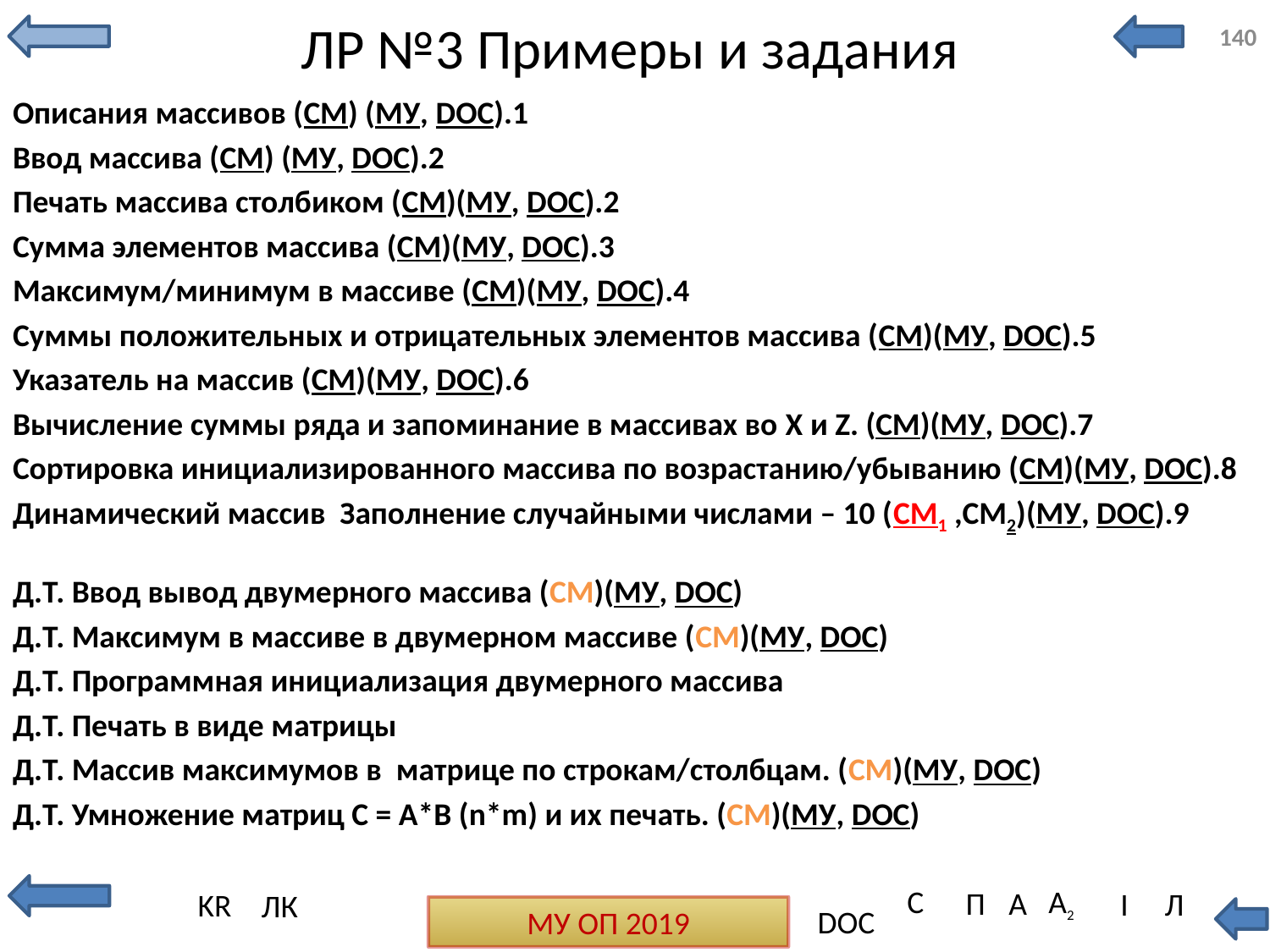

# ЛР №3 Примеры и задания
140
Описания массивов (СМ) (МУ, DOC).1
Ввод массива (СМ) (МУ, DOC).2
Печать массива столбиком (СМ)(МУ, DOC).2
Сумма элементов массива (СМ)(МУ, DOC).3
Максимум/минимум в массиве (СМ)(МУ, DOC).4
Суммы положительных и отрицательных элементов массива (СМ)(МУ, DOC).5
Указатель на массив (СМ)(МУ, DOC).6
Вычисление суммы ряда и запоминание в массивах во X и Z. (СМ)(МУ, DOC).7
Сортировка инициализированного массива по возрастанию/убыванию (СМ)(МУ, DOC).8
Динамический массив  Заполнение случайными числами – 10 (СМ1 ,СМ2)(МУ, DOC).9

Д.Т. Ввод вывод двумерного массива (СМ)(МУ, DOC)
Д.Т. Максимум в массиве в двумерном массиве (СМ)(МУ, DOC)
Д.Т. Программная инициализация двумерного массива
Д.Т. Печать в виде матрицы
Д.Т. Массив максимумов в  матрице по строкам/столбцам. (СМ)(МУ, DOC)
Д.Т. Умножение матриц С = А*В (n*m) и их печать. (СМ)(МУ, DOC)